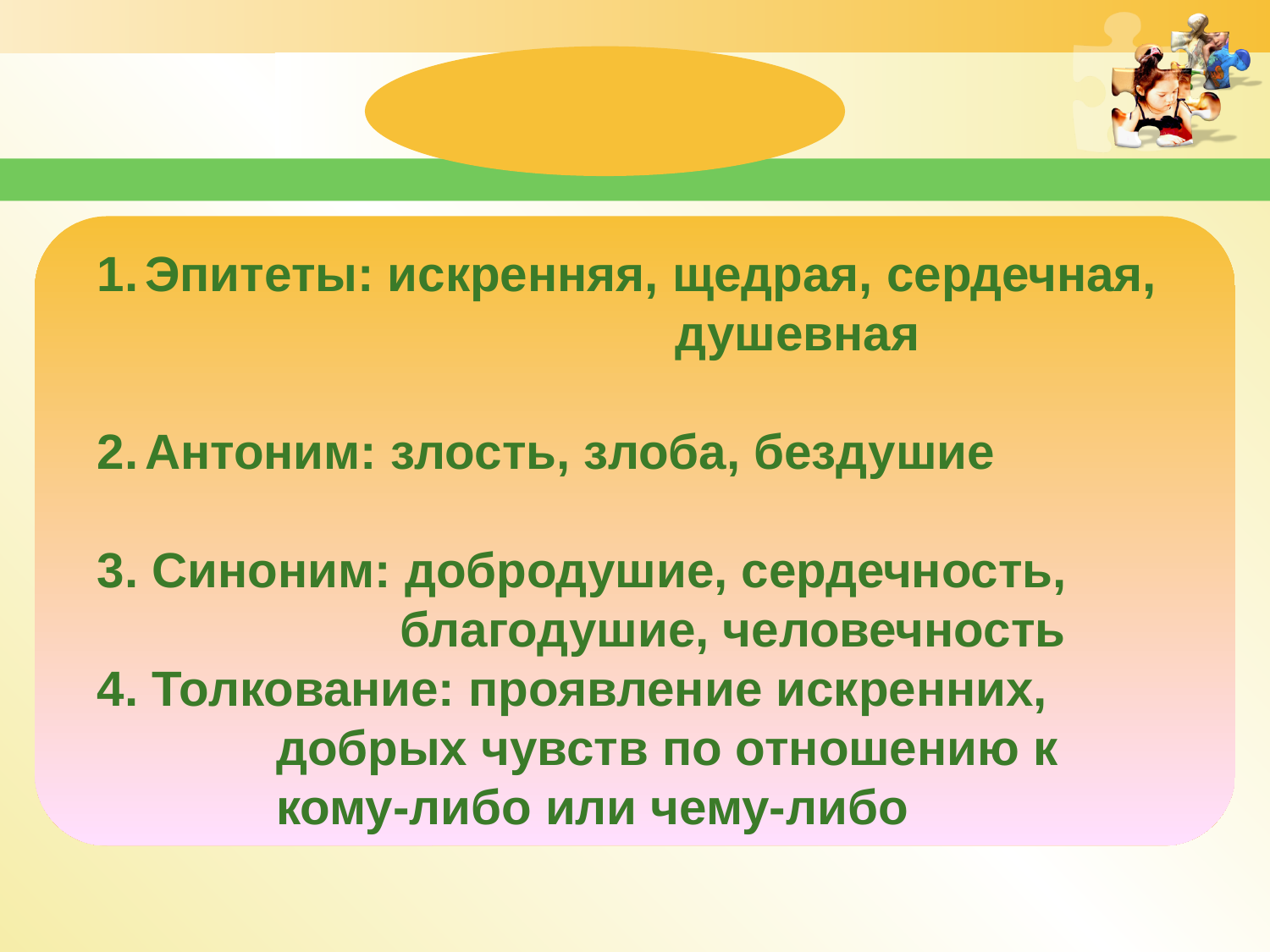

доброта

Эпитеты: искренняя, щедрая, сердечная,
                                          душевная

Антоним: злость, злоба, бездушие

3. Синоним: добродушие, сердечность,
                      благодушие, человечность
4. Толкование: проявление искренних,
             добрых чувств по отношению к
             кому-либо или чему-либо